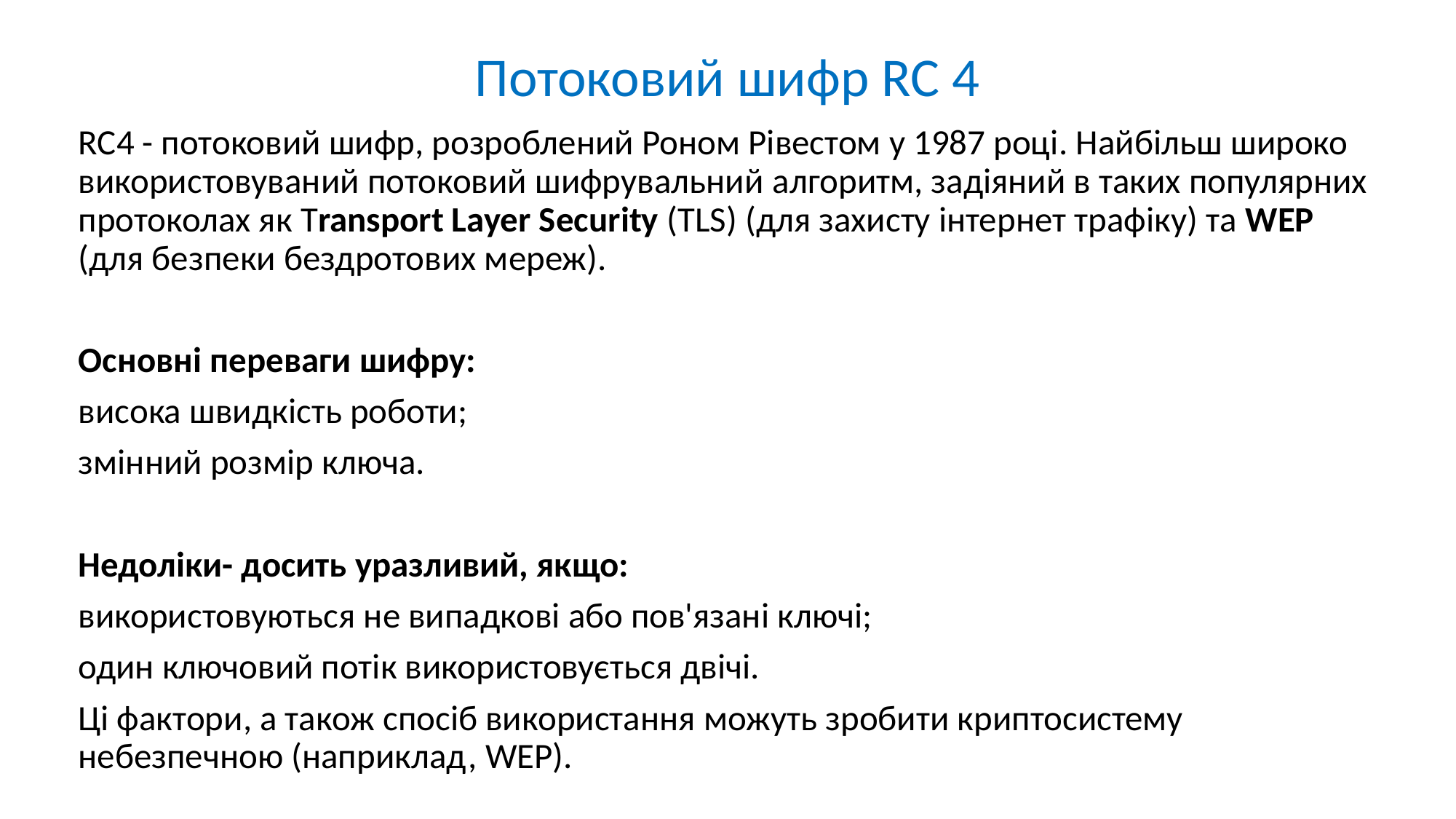

# Потоковий шифр RC 4
RC4 - потоковий шифр, розроблений Роном Рівестом у 1987 році. Найбільш широко використовуваний потоковий шифрувальний алгоритм, задіяний в таких популярних протоколах як Transport Layer Security (TLS) (для захисту інтернет трафіку) та WEP (для безпеки бездротових мереж).

Основні переваги шифру:
висока швидкість роботи;
змінний розмір ключа.

Недоліки- досить уразливий, якщо:
використовуються не випадкові або пов'язані ключі;
один ключовий потік використовується двічі.
Ці фактори, а також спосіб використання можуть зробити криптосистему небезпечною (наприклад, WEP).